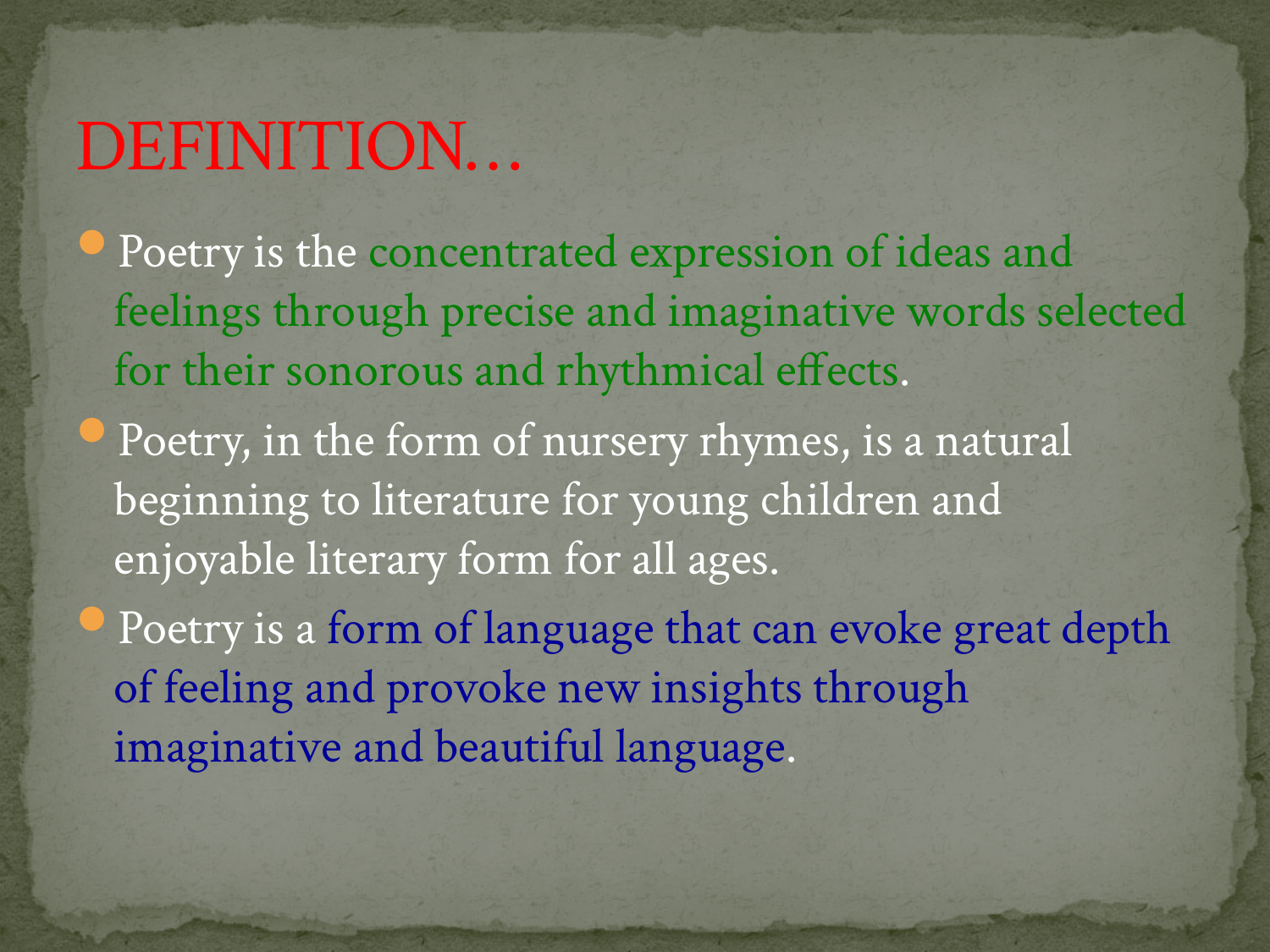

# DEFINITION…
Poetry is the concentrated expression of ideas and feelings through precise and imaginative words selected for their sonorous and rhythmical effects.
Poetry, in the form of nursery rhymes, is a natural beginning to literature for young children and enjoyable literary form for all ages.
Poetry is a form of language that can evoke great depth of feeling and provoke new insights through imaginative and beautiful language.